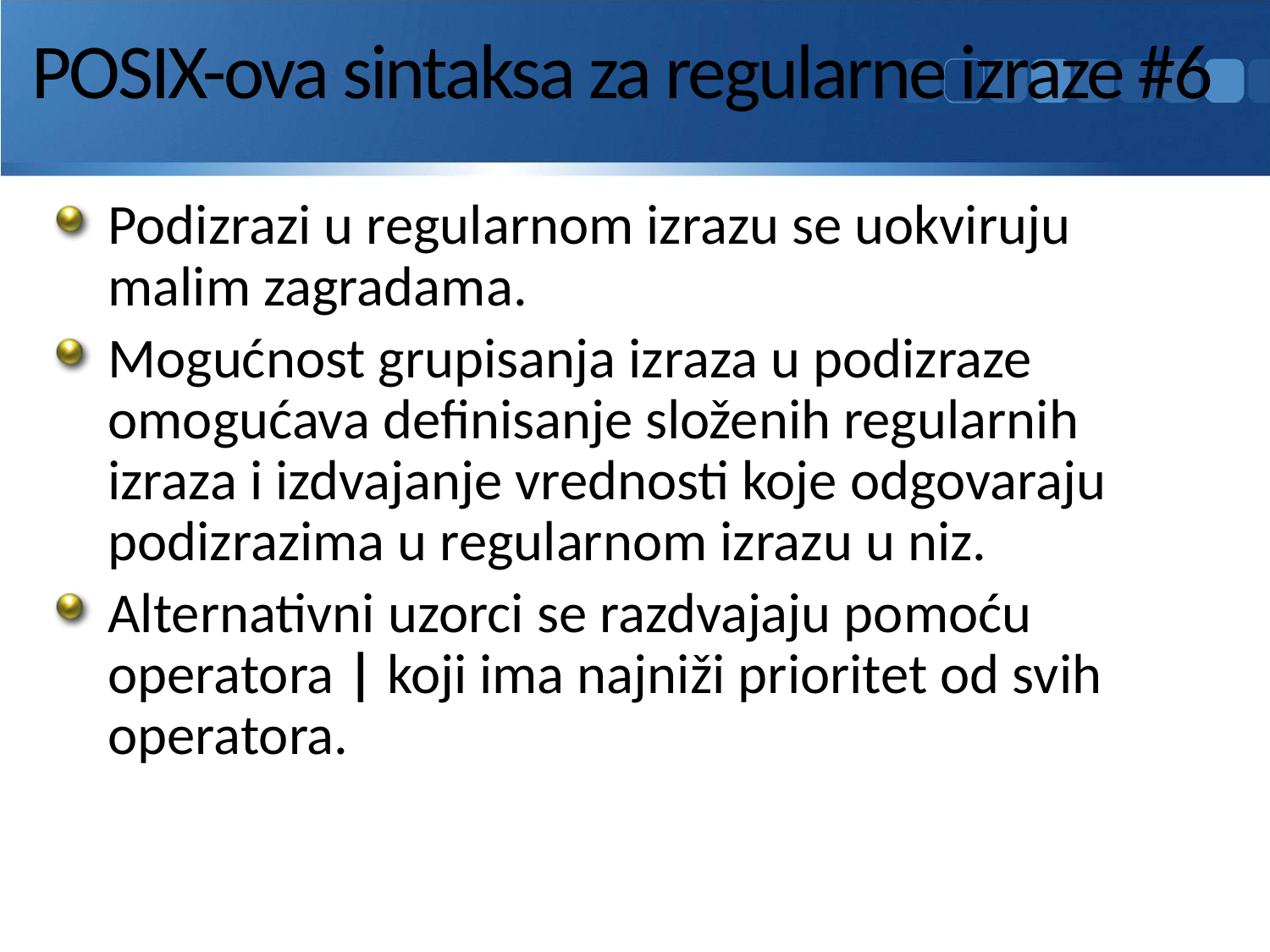

# POSIX-ova sintaksa za regularne izraze #6
Podizrazi u regularnom izrazu se uokviruju malim zagradama.
Mogućnost grupisanja izraza u podizraze omogućava definisanje složenih regularnih izraza i izdvajanje vrednosti koje odgovaraju podizrazima u regularnom izrazu u niz.
Alternativni uzorci se razdvajaju pomoću operatora | koji ima najniži prioritet od svih operatora.